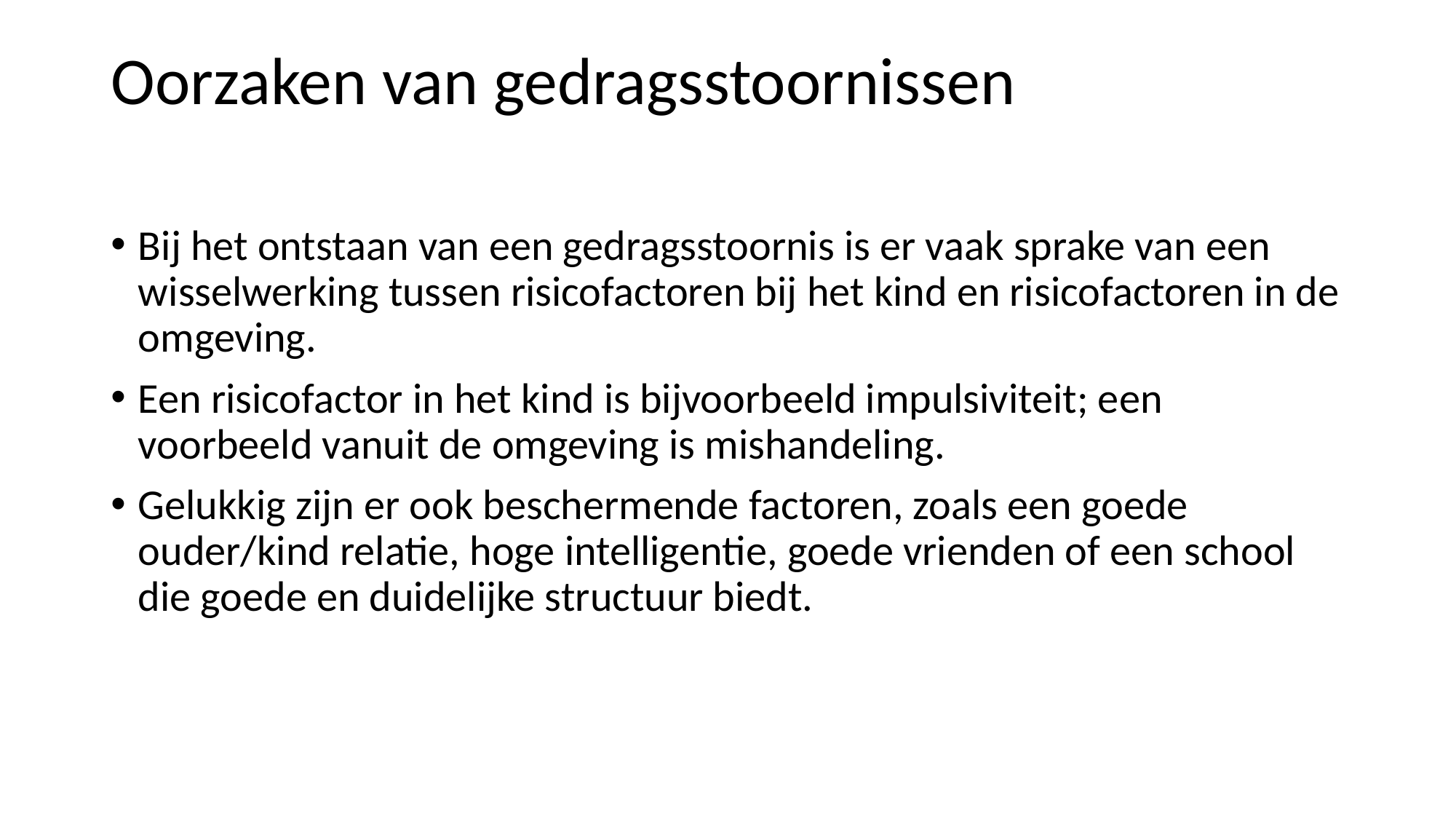

# Oorzaken van gedragsstoornissen
Bij het ontstaan van een gedragsstoornis is er vaak sprake van een wisselwerking tussen risicofactoren bij het kind en risicofactoren in de omgeving.
Een risicofactor in het kind is bijvoorbeeld impulsiviteit; een voorbeeld vanuit de omgeving is mishandeling.
Gelukkig zijn er ook beschermende factoren, zoals een goede ouder/kind relatie, hoge intelligentie, goede vrienden of een school die goede en duidelijke structuur biedt.